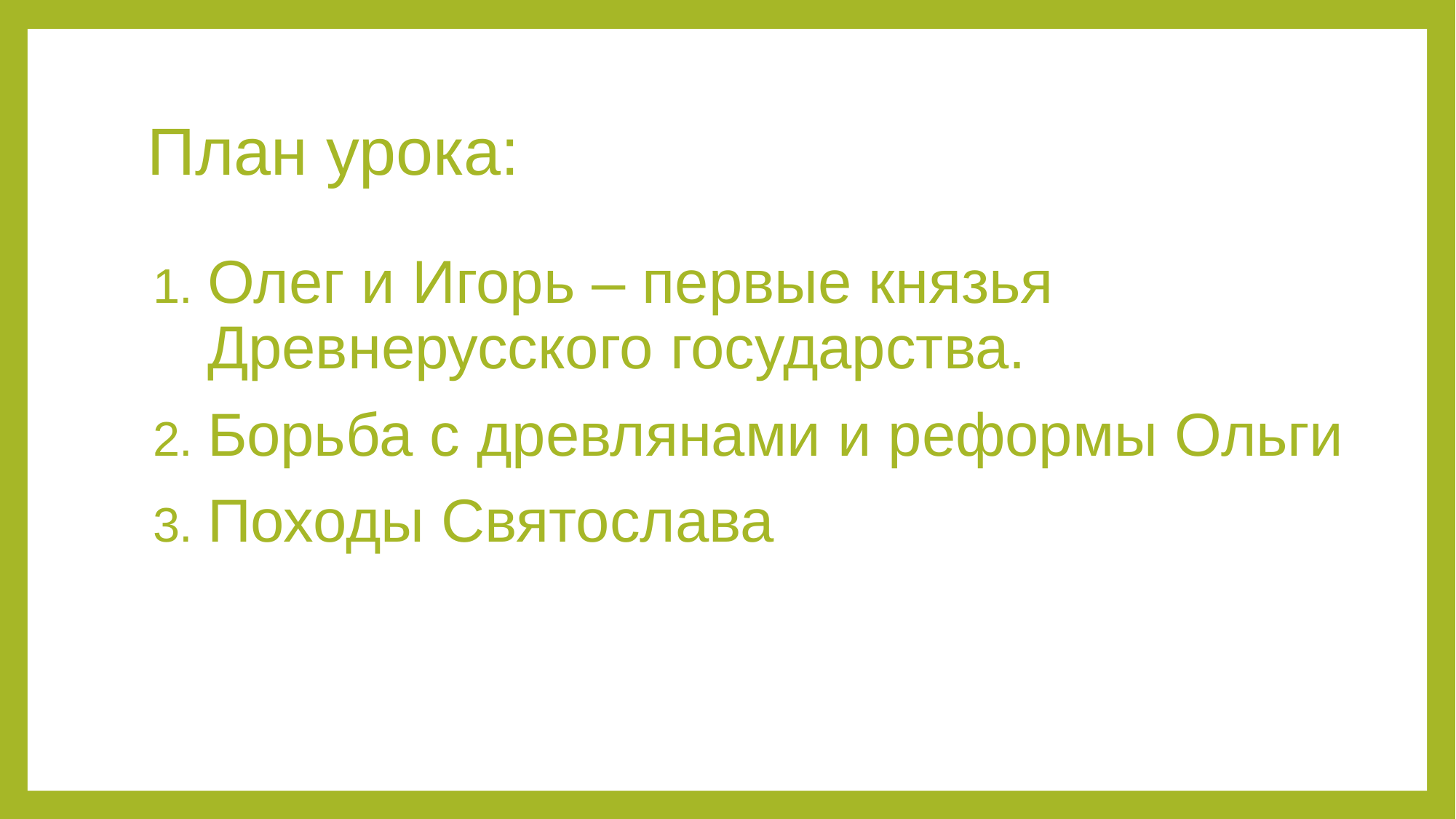

# План урока:
Олег и Игорь – первые князья Древнерусского государства.
Борьба с древлянами и реформы Ольги
Походы Святослава